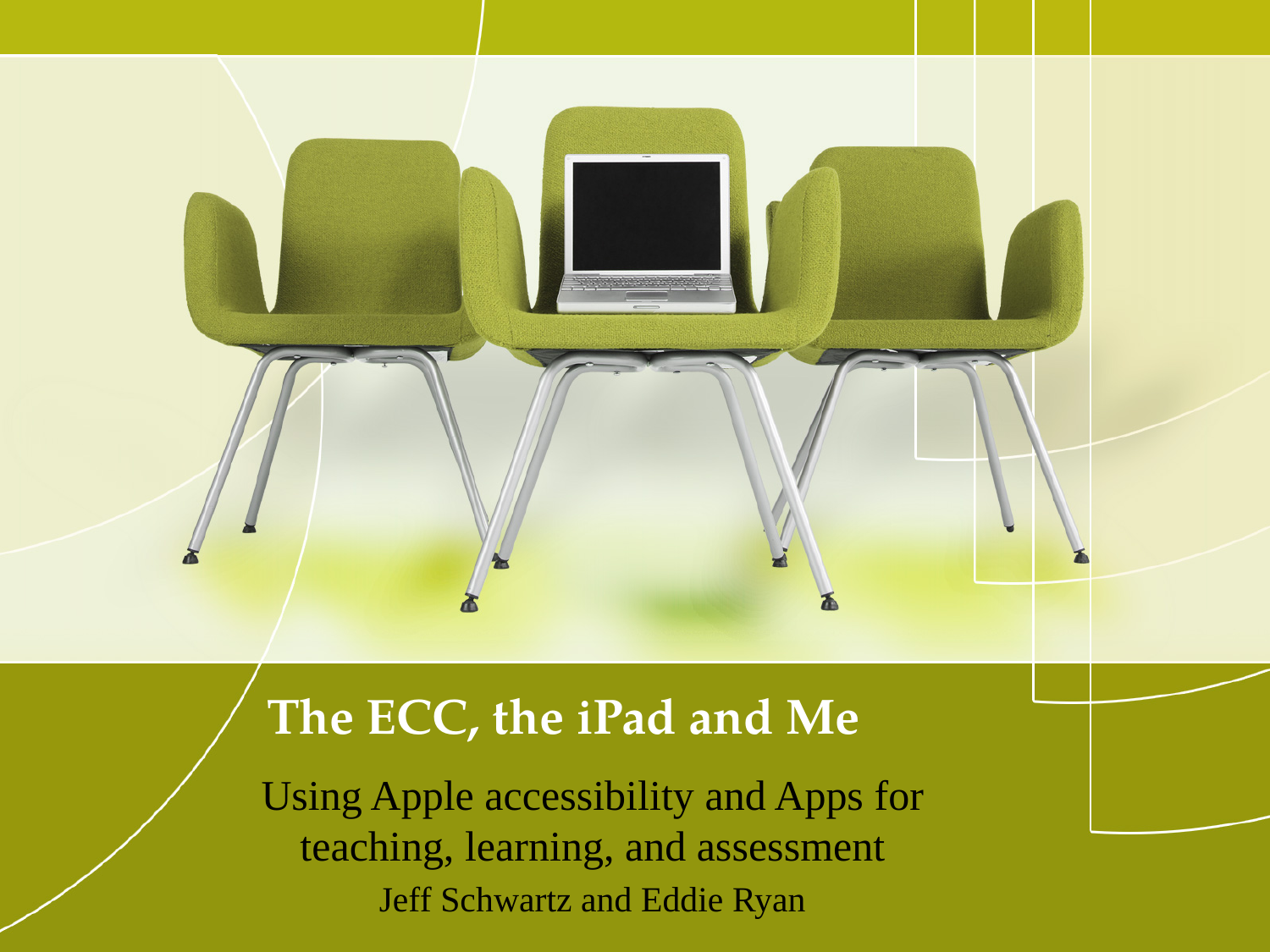

# The ECC, the iPad and Me
Using Apple accessibility and Apps for teaching, learning, and assessment
Jeff Schwartz and Eddie Ryan